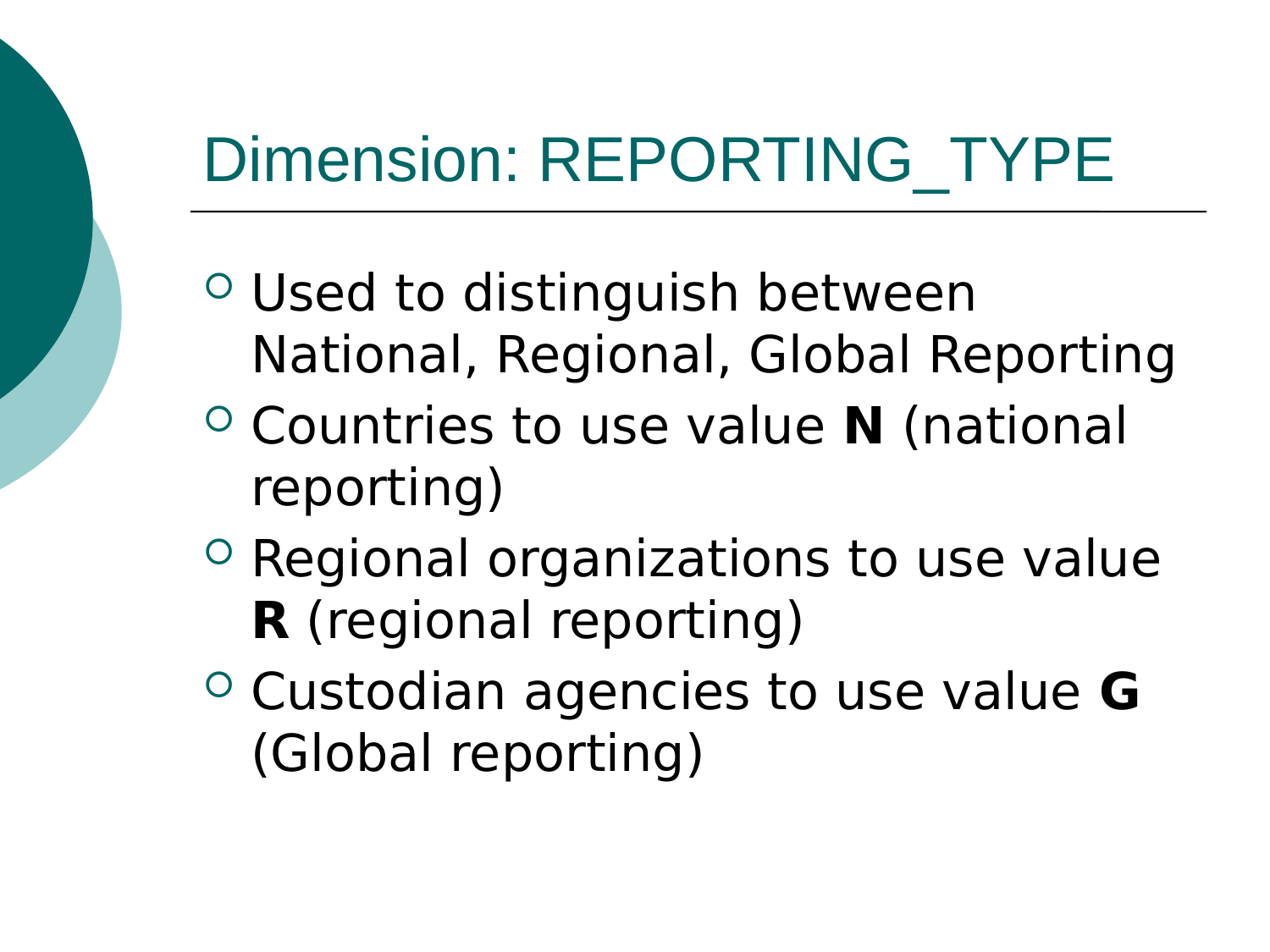

# Dimension: REPORTING_TYPE
Used to distinguish between National, Regional, Global Reporting
Countries to use value N (national reporting)
Regional organizations to use value R (regional reporting)
Custodian agencies to use value G (Global reporting)